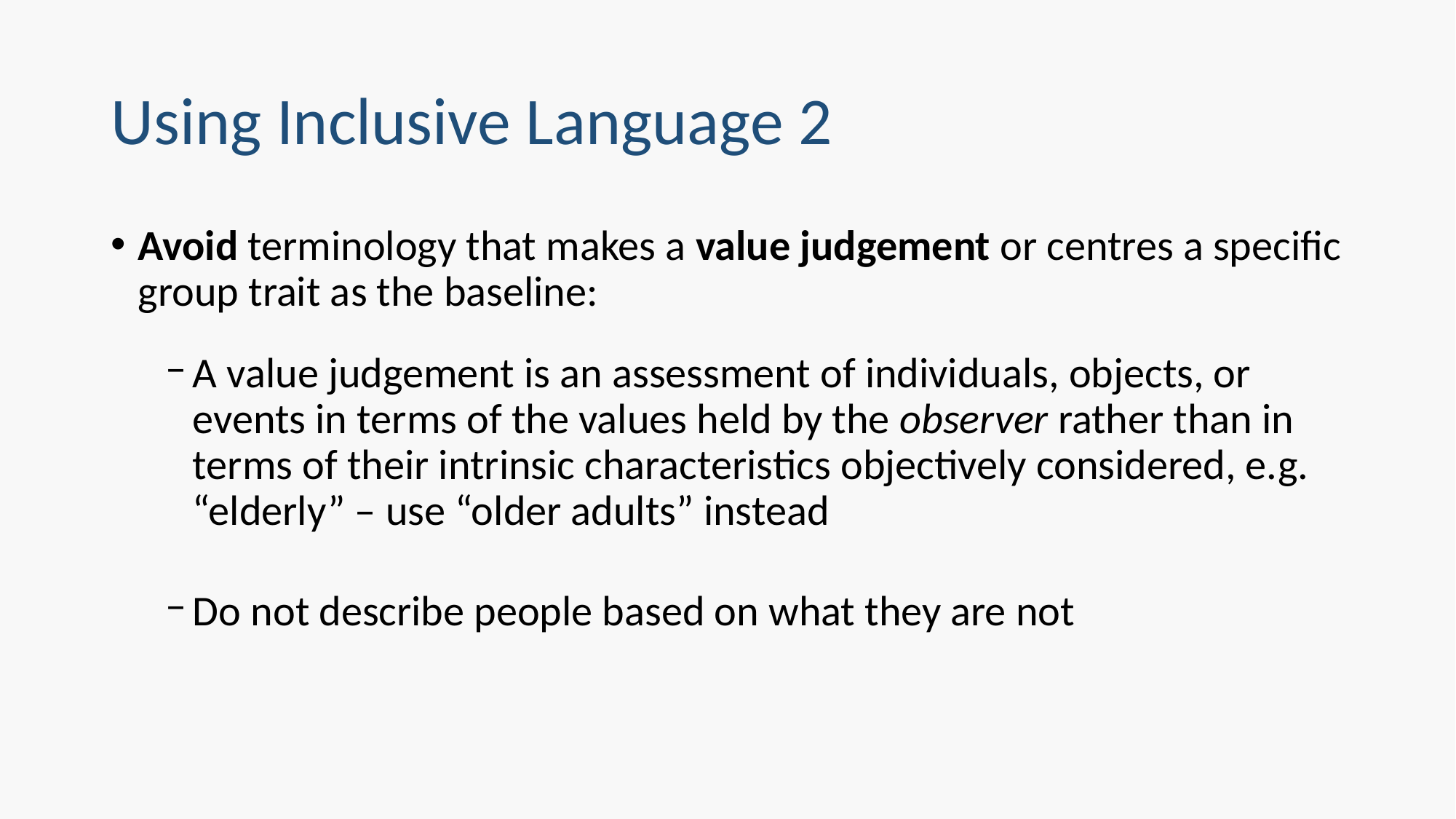

# Using Inclusive Language 2
Avoid terminology that makes a value judgement or centres a specific group trait as the baseline:
A value judgement is an assessment of individuals, objects, or events in terms of the values held by the observer rather than in terms of their intrinsic characteristics objectively considered, e.g. “elderly” – use “older adults” instead
Do not describe people based on what they are not